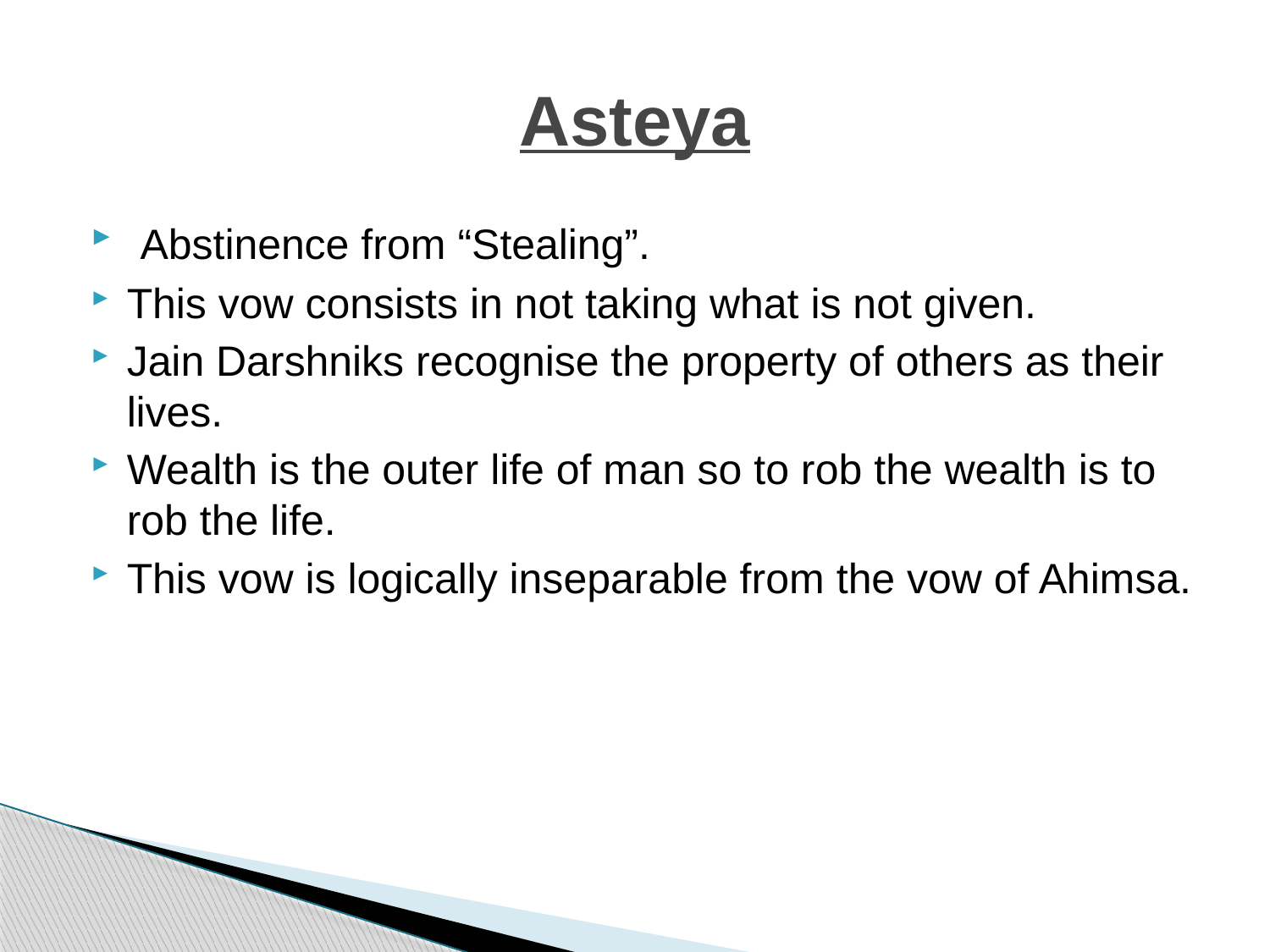

# Asteya
 Abstinence from “Stealing”.
This vow consists in not taking what is not given.
Jain Darshniks recognise the property of others as their lives.
Wealth is the outer life of man so to rob the wealth is to rob the life.
This vow is logically inseparable from the vow of Ahimsa.